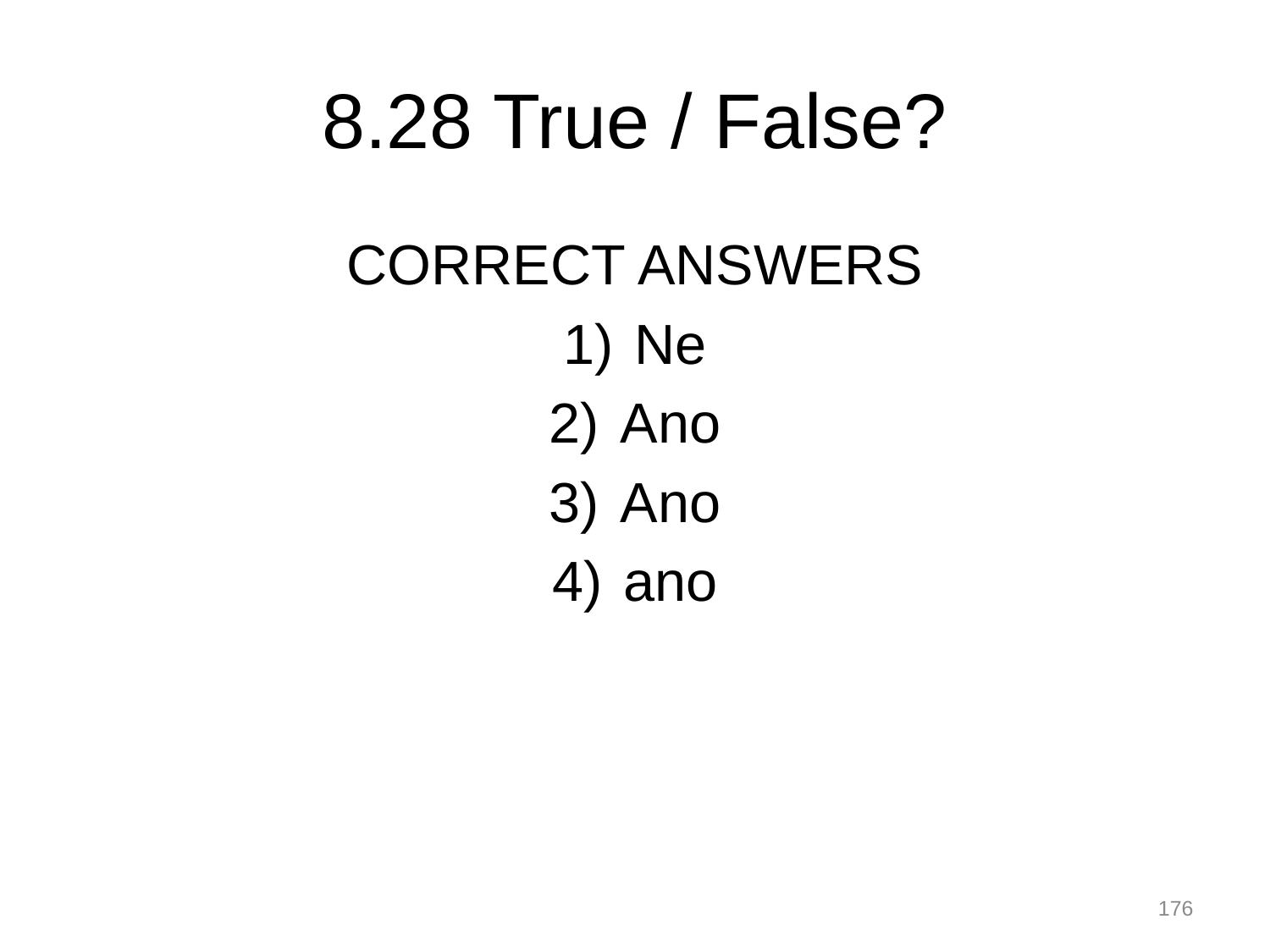

# 8.28 True / False?
CORRECT ANSWERS
Ne
Ano
Ano
ano
176